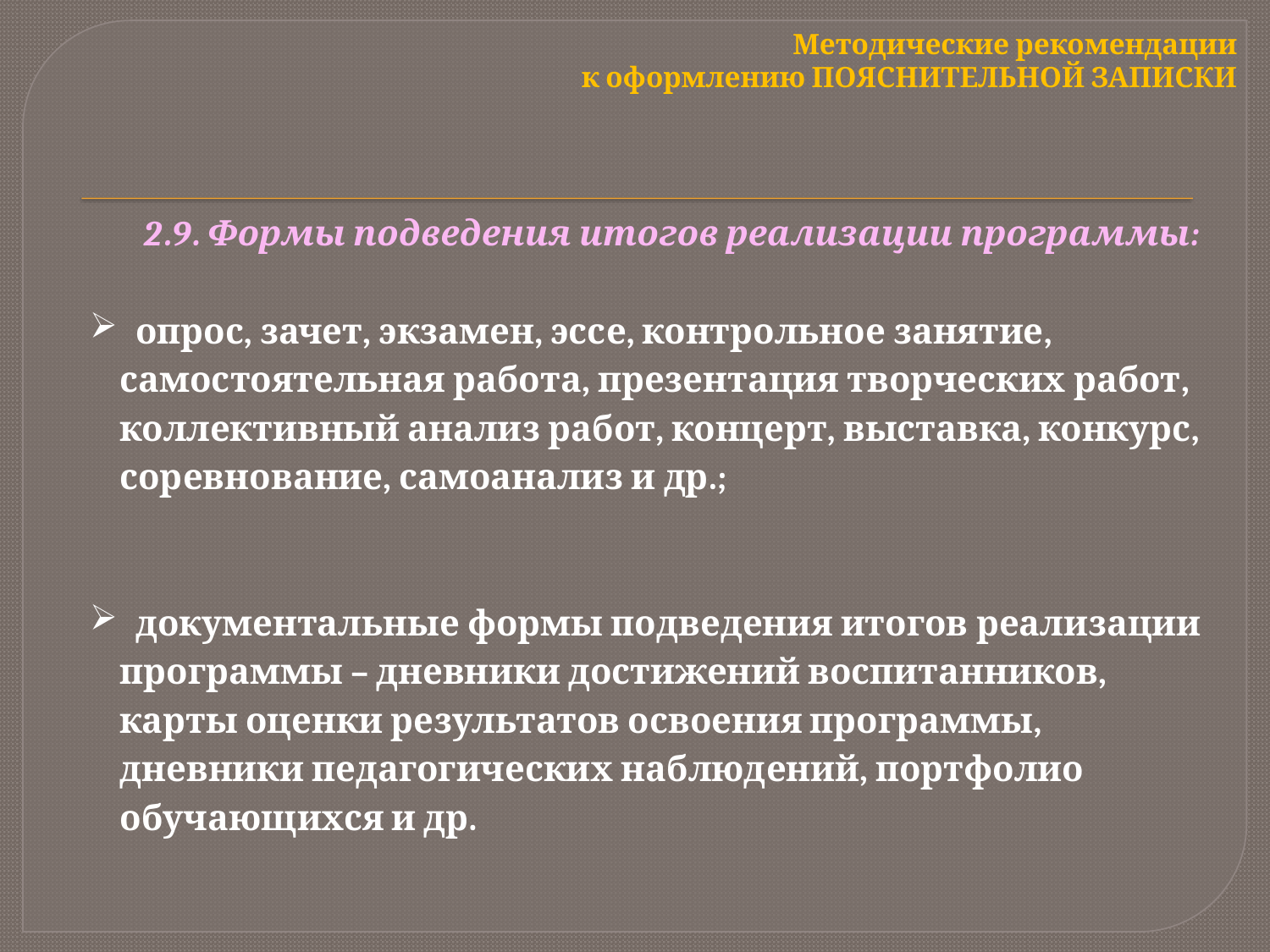

Методические рекомендации
к оформлению ПОЯСНИТЕЛЬНОЙ ЗАПИСКИ
2.9. Формы подведения итогов реализации программы:

  опрос, зачет, экзамен, эссе, контрольное занятие, самостоятельная работа, презентация творческих работ, коллективный анализ работ, концерт, выставка, конкурс, соревнование, самоанализ и др.;

  документальные формы подведения итогов реализации программы – дневники достижений воспитанников, карты оценки результатов освоения программы, дневники педагогических наблюдений, портфолио обучающихся и др.